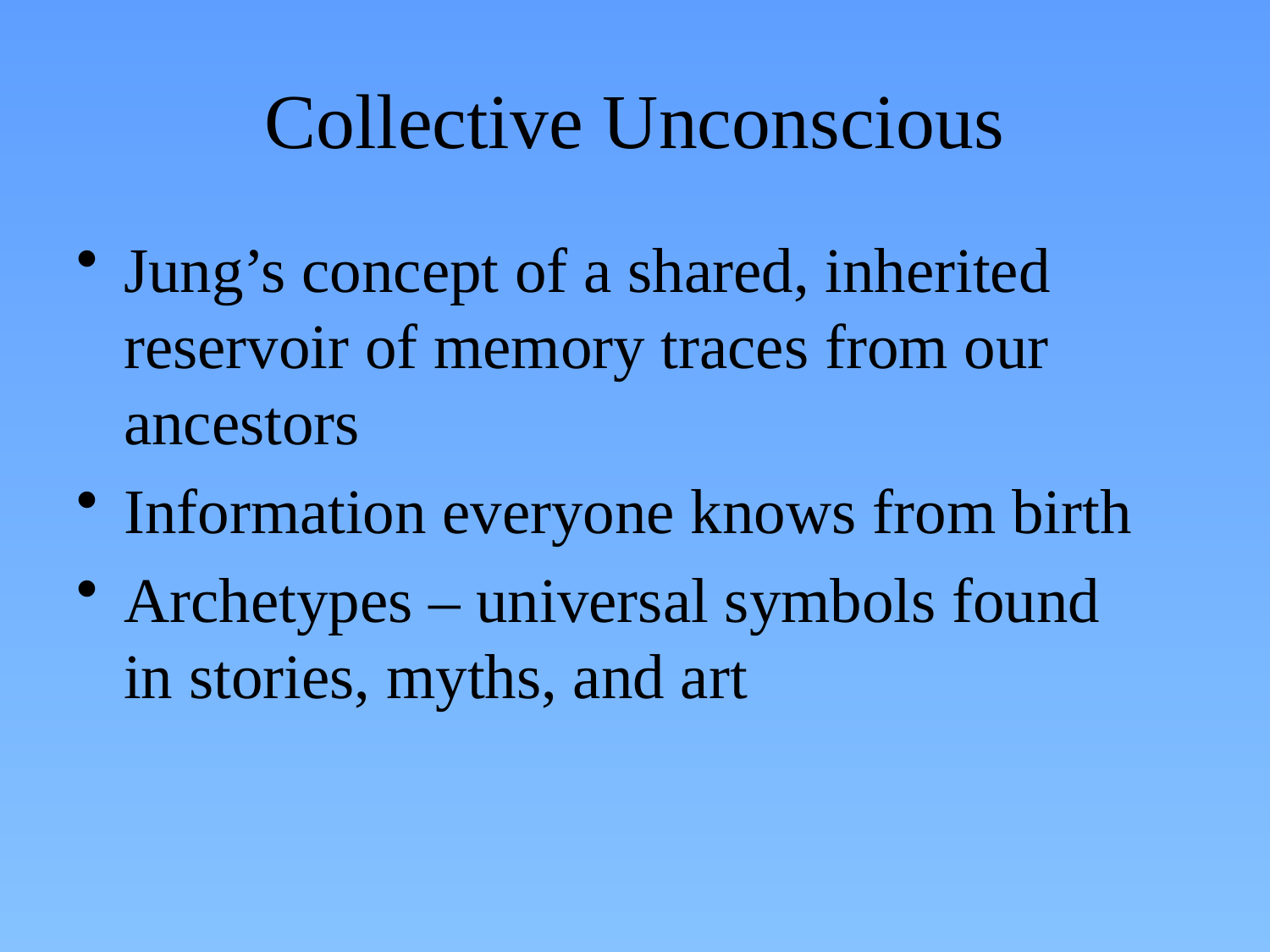

# Collective Unconscious
Jung’s concept of a shared, inherited reservoir of memory traces from our ancestors
Information everyone knows from birth
Archetypes – universal symbols found in stories, myths, and art